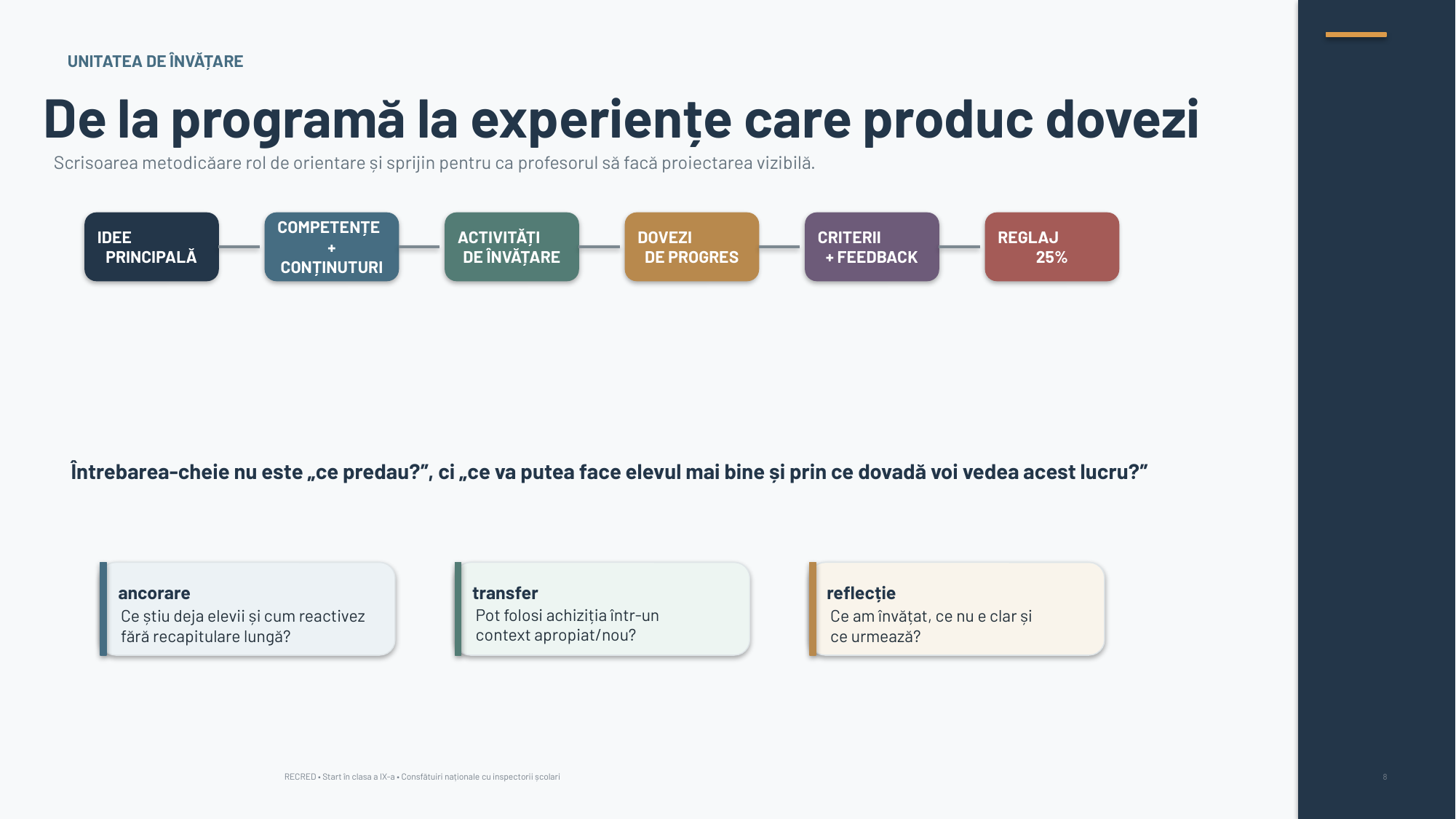

UNITATEA DE ÎNVĂȚARE
De la programă la experiențe care produc dovezi
Scrisoarea metodicăare rol de orientare și sprijin pentru ca profesorul să facă proiectarea vizibilă.
IDEE
PRINCIPALĂ
COMPETENȚE
+ CONȚINUTURI
ACTIVITĂȚI
DE ÎNVĂȚARE
DOVEZI
DE PROGRES
CRITERII
+ FEEDBACK
REGLAJ
25%
Întrebarea-cheie nu este „ce predau?”, ci „ce va putea face elevul mai bine și prin ce dovadă voi vedea acest lucru?”

ancorare
transfer
reflecție
Pot folosi achiziția într-un context apropiat/nou?
Ce știu deja elevii și cum reactivez fără recapitulare lungă?
Ce am învățat, ce nu e clar și ce urmează?
RECRED • Start în clasa a IX-a • Consfătuiri naționale cu inspectorii școlari
8